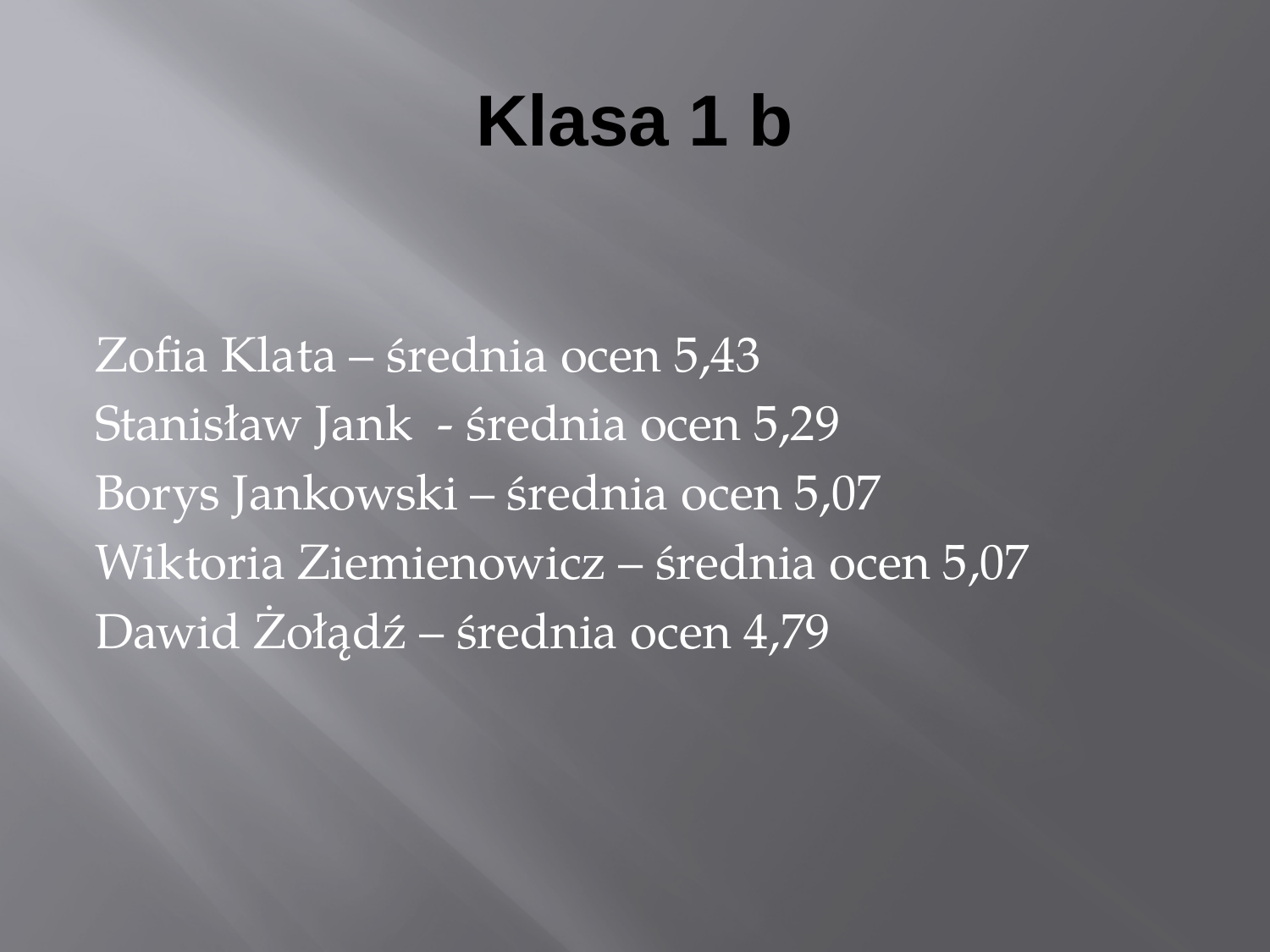

# Klasa 1 b
Zofia Klata – średnia ocen 5,43
Stanisław Jank  - średnia ocen 5,29
Borys Jankowski – średnia ocen 5,07
Wiktoria Ziemienowicz – średnia ocen 5,07
Dawid Żołądź – średnia ocen 4,79